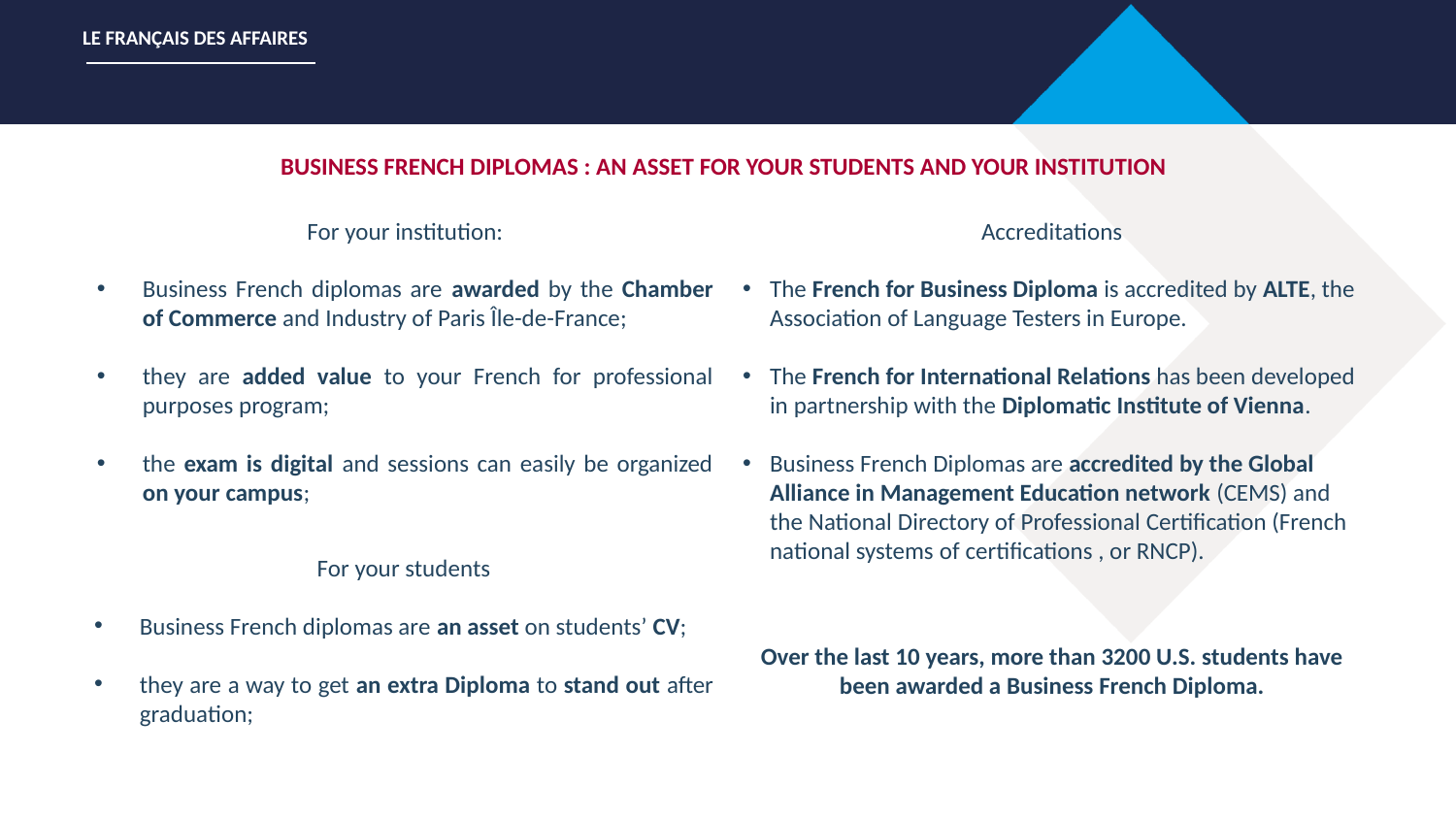

LE FRANÇAIS DES AFFAIRES
BUSINESS FRENCH DIPLOMAS : AN ASSET FOR YOUR STUDENTS AND YOUR INSTITUTION
For your institution:

Business French diplomas are awarded by the Chamber of Commerce and Industry of Paris Île-de-France;

they are added value to your French for professional purposes program;

the exam is digital and sessions can easily be organized on your campus;

Accreditations

The French for Business Diploma is accredited by ALTE, the Association of Language Testers in Europe.

The French for International Relations has been developed in partnership with the Diplomatic Institute of Vienna.

Business French Diplomas are accredited by the Global Alliance in Management Education network (CEMS) and the National Directory of Professional Certification (French national systems of certifications , or RNCP).
For your students

Business French diplomas are an asset on students’ CV;

they are a way to get an extra Diploma to stand out after graduation;
Over the last 10 years, more than 3200 U.S. students have been awarded a Business French Diploma.

8